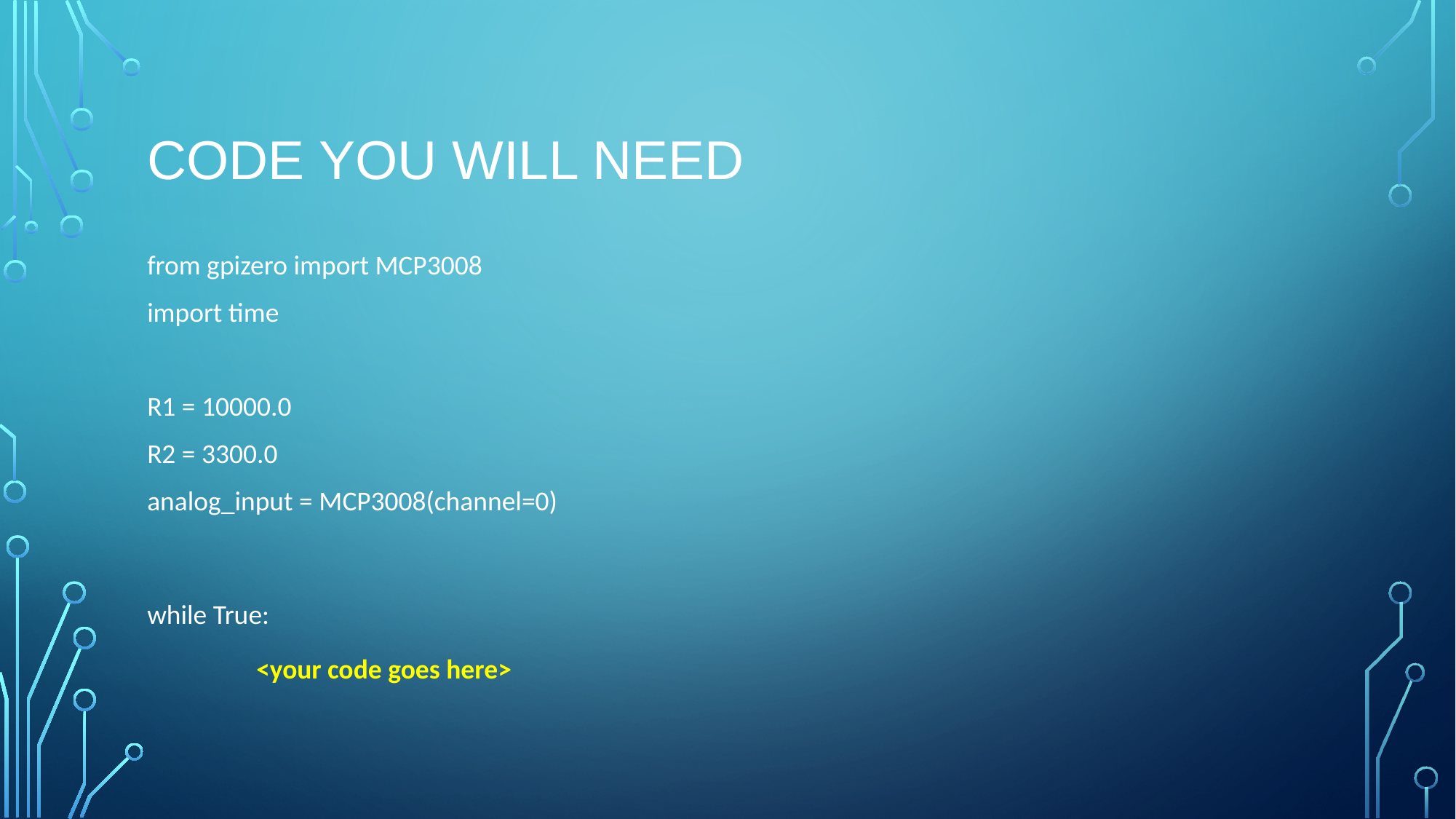

# Code You will need
from gpizero import MCP3008
import time

R1 = 10000.0
R2 = 3300.0
analog_input = MCP3008(channel=0)

while True:
	<your code goes here>